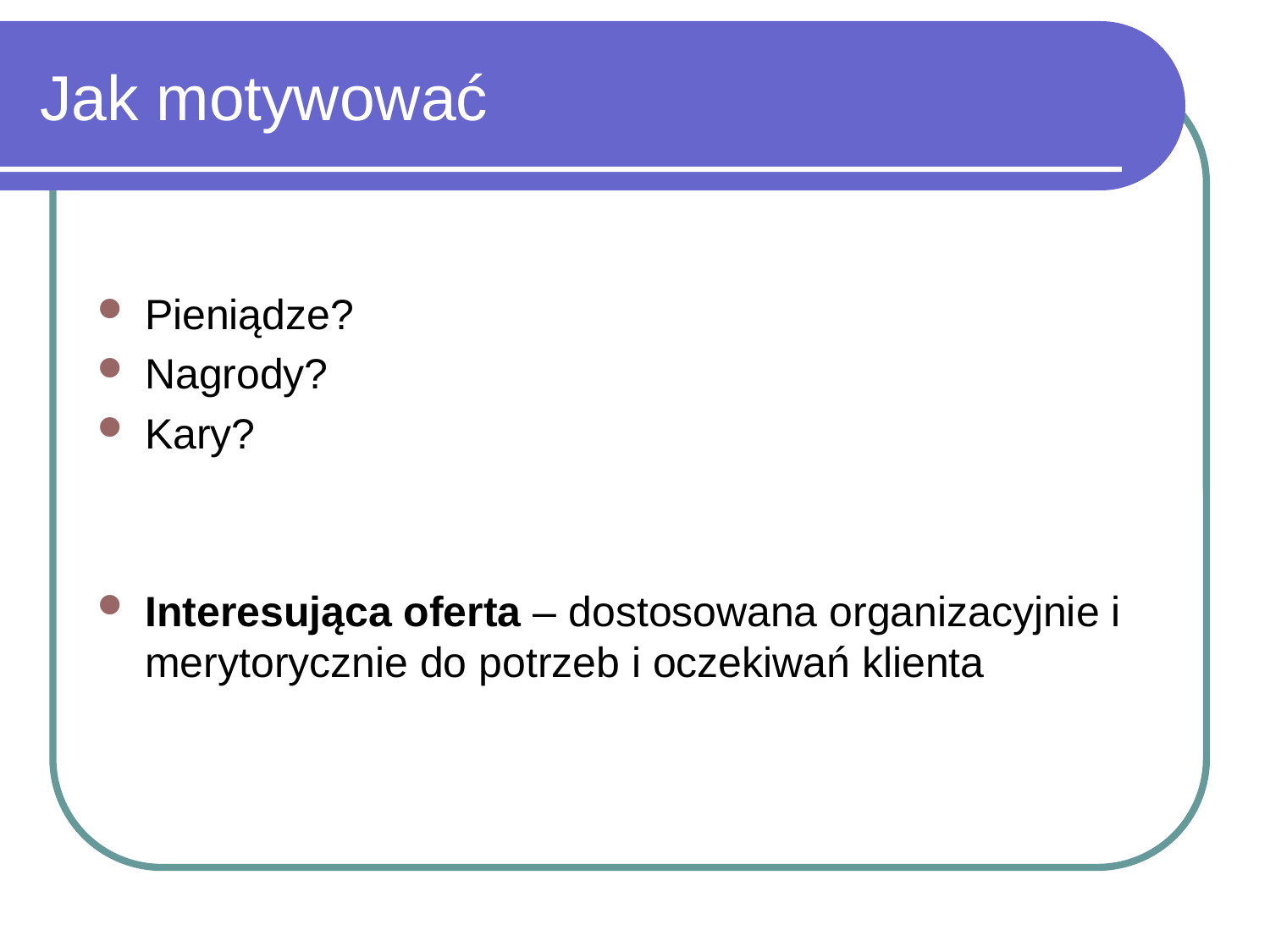

# Jak motywować

Pieniądze?
Nagrody?
Kary?

Interesująca oferta – dostosowana organizacyjnie i merytorycznie do potrzeb i oczekiwań klienta